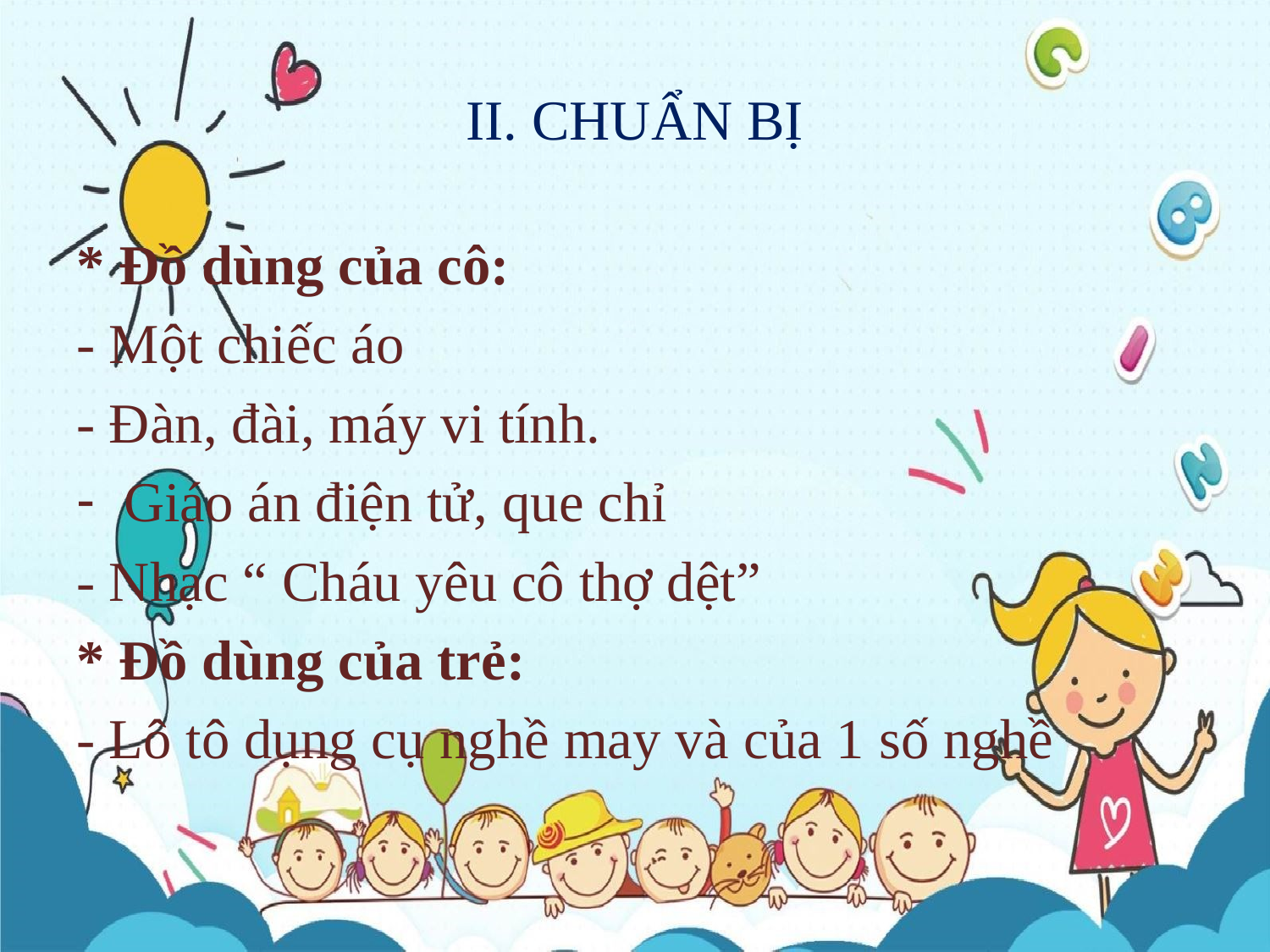

# II. CHUẨN BỊ
* Đồ dùng của cô:
- Một chiếc áo
- Đàn, đài, máy vi tính.
Giáo án điện tử, que chỉ
- Nhạc “ Cháu yêu cô thợ dệt”
* Đồ dùng của trẻ:
- Lô tô dụng cụ nghề may và của 1 số nghề